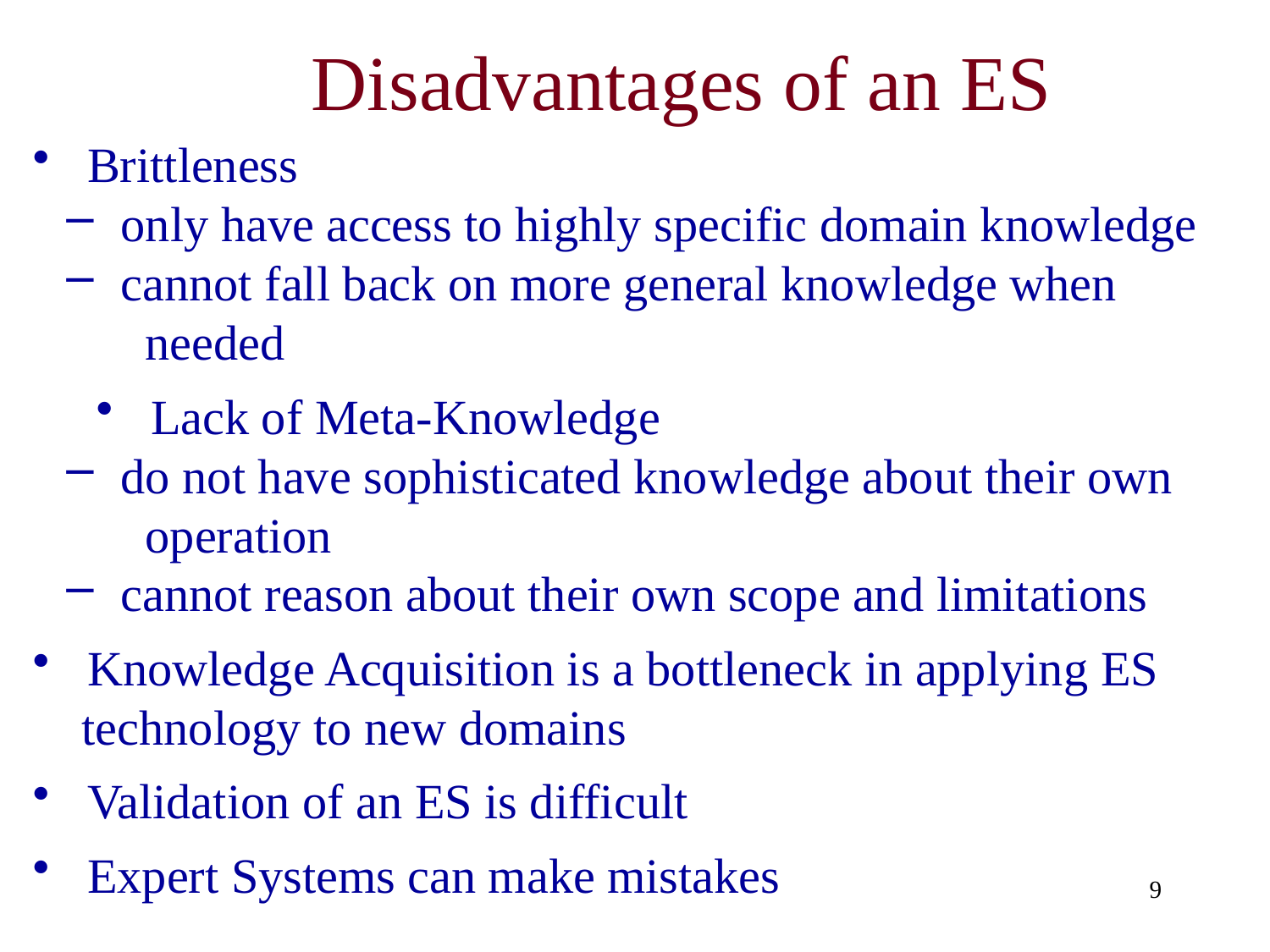

# Disadvantages of an ES
  Brittleness
  only have access to highly specific domain knowledge
  cannot fall back on more general knowledge when
    needed
  Lack of Meta-Knowledge
  do not have sophisticated knowledge about their own
    operation
  cannot reason about their own scope and limitations
  Knowledge Acquisition is a bottleneck in applying ES
    technology to new domains
  Validation of an ES is difficult
  Expert Systems can make mistakes
9